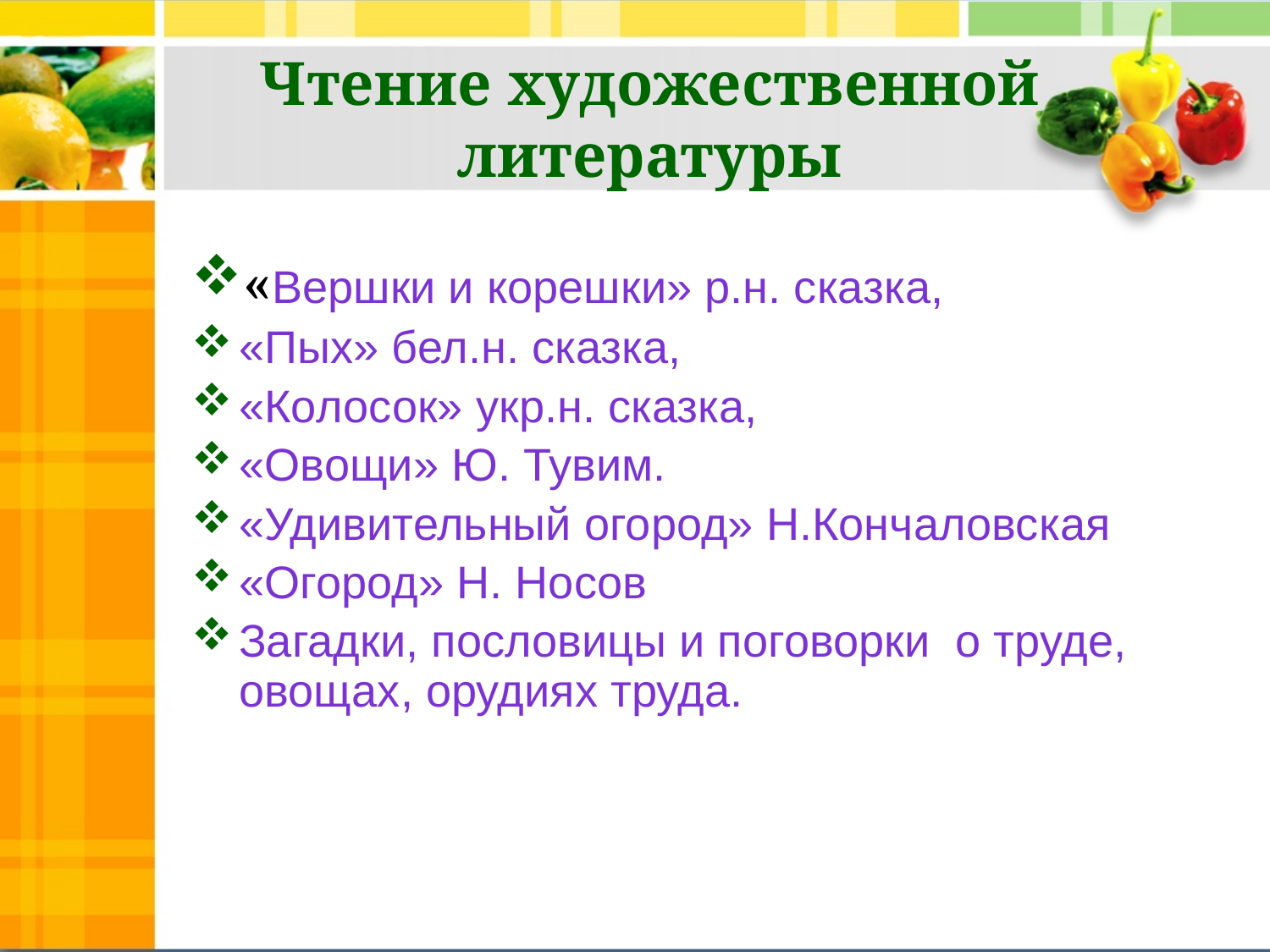

# Чтение художественной литературы
«Вершки и корешки» р.н. сказка,
«Пых» бел.н. сказка,
«Колосок» укр.н. сказка,
«Овощи» Ю. Тувим.
«Удивительный огород» Н.Кончаловская
«Огород» Н. Носов
Загадки, пословицы и поговорки  о труде, овощах, орудиях труда.